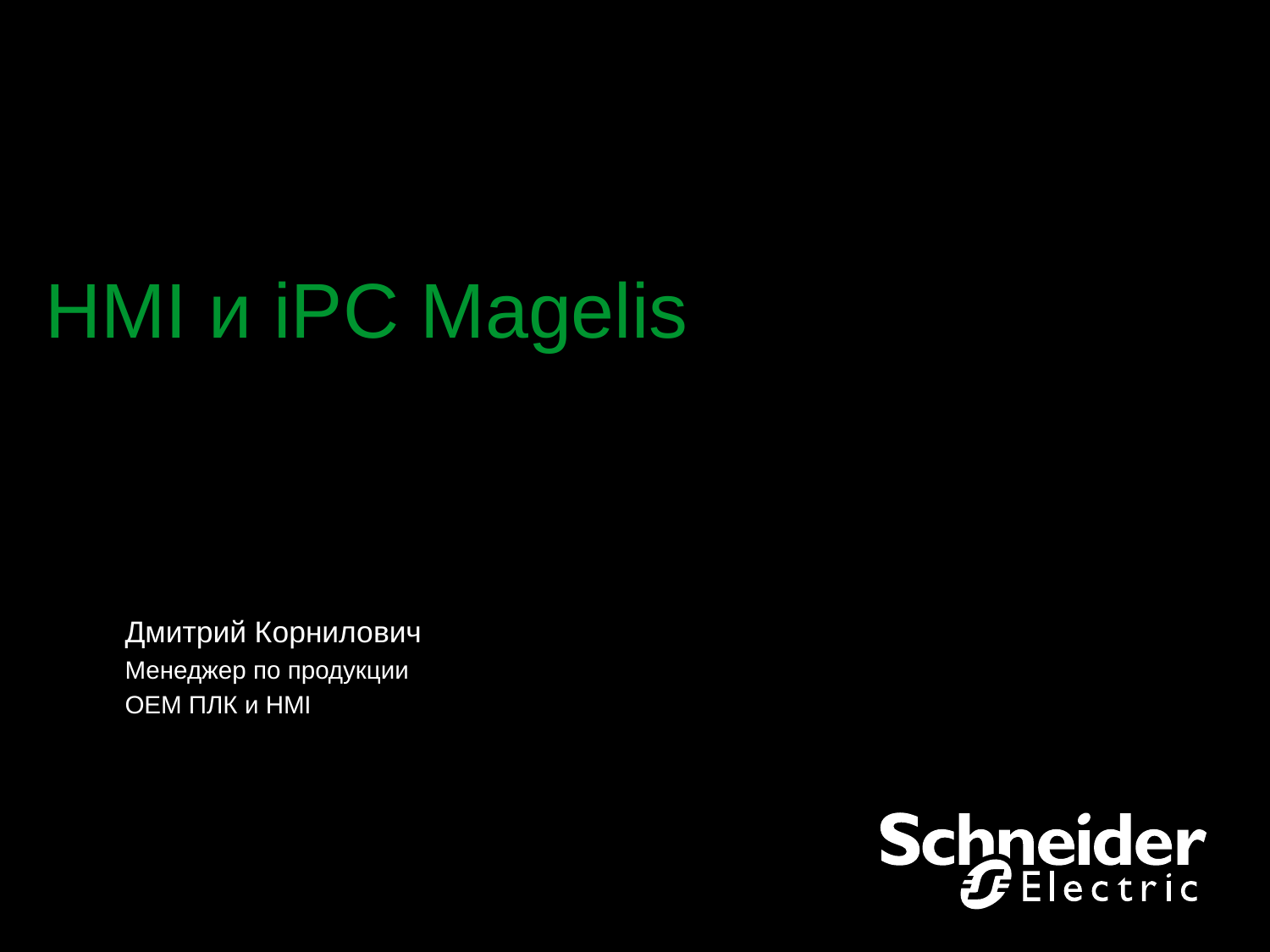

# HMI и iPC Magelis

Дмитрий Корнилович
Менеджер по продукции
ОЕМ ПЛК и HMI